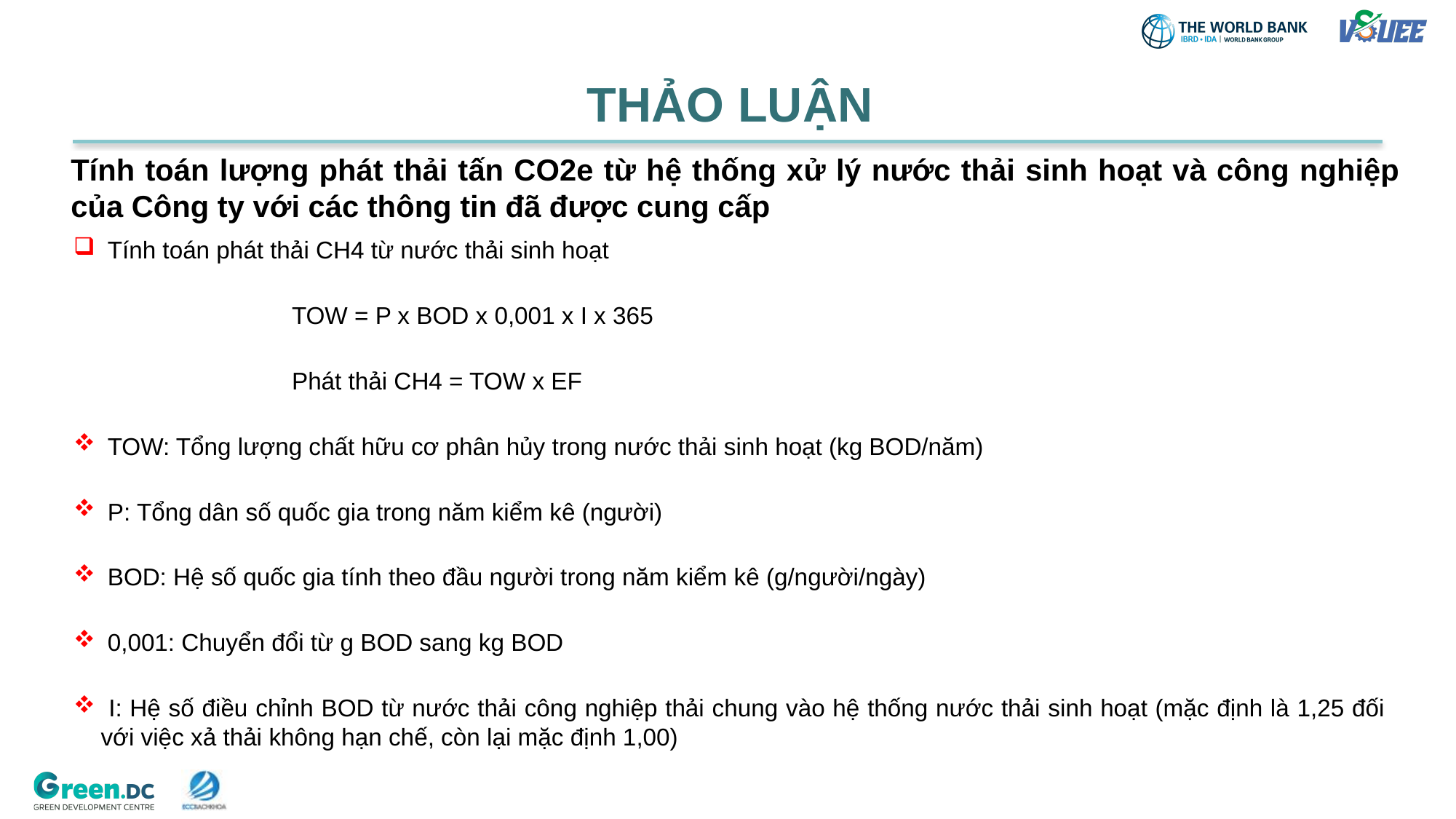

THẢO LUẬN
Tính toán lượng phát thải tấn CO2e từ hệ thống xử lý nước thải sinh hoạt và công nghiệp của Công ty với các thông tin đã được cung cấp
 Tính toán phát thải CH4 từ nước thải sinh hoạt
		TOW = P x BOD x 0,001 x I x 365
		Phát thải CH4 = TOW x EF
 TOW: Tổng lượng chất hữu cơ phân hủy trong nước thải sinh hoạt (kg BOD/năm)
 P: Tổng dân số quốc gia trong năm kiểm kê (người)
 BOD: Hệ số quốc gia tính theo đầu người trong năm kiểm kê (g/người/ngày)
 0,001: Chuyển đổi từ g BOD sang kg BOD
 I: Hệ số điều chỉnh BOD từ nước thải công nghiệp thải chung vào hệ thống nước thải sinh hoạt (mặc định là 1,25 đối với việc xả thải không hạn chế, còn lại mặc định 1,00)